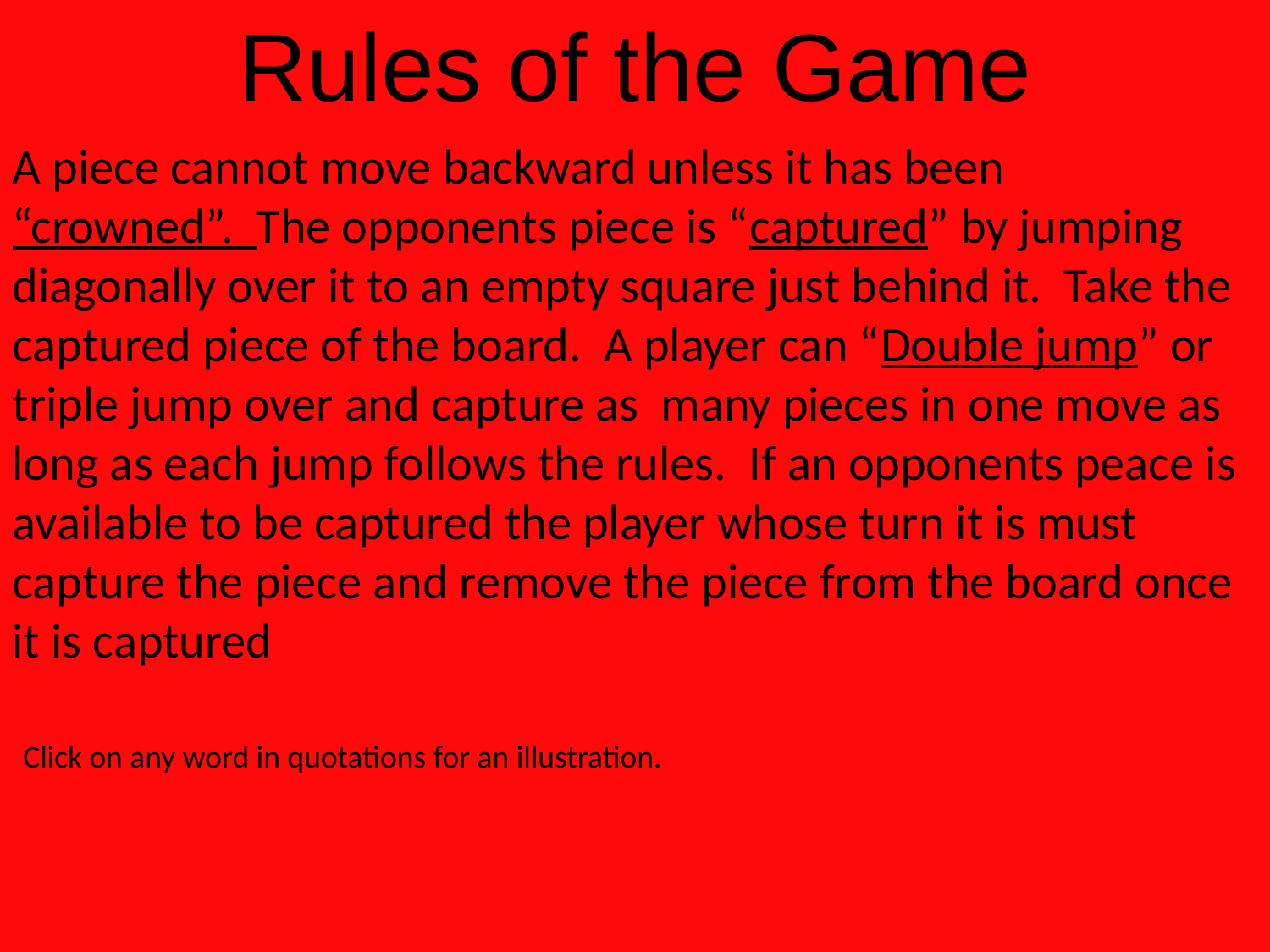

Rules of the Game
A piece cannot move backward unless it has been “crowned”.  The opponents piece is “captured” by jumping diagonally over it to an empty square just behind it.  Take the captured piece of the board.  A player can “Double jump” or triple jump over and capture as  many pieces in one move as long as each jump follows the rules.  If an opponents peace is available to be captured the player whose turn it is must capture the piece and remove the piece from the board once it is captured
Click on any word in quotations for an illustration.